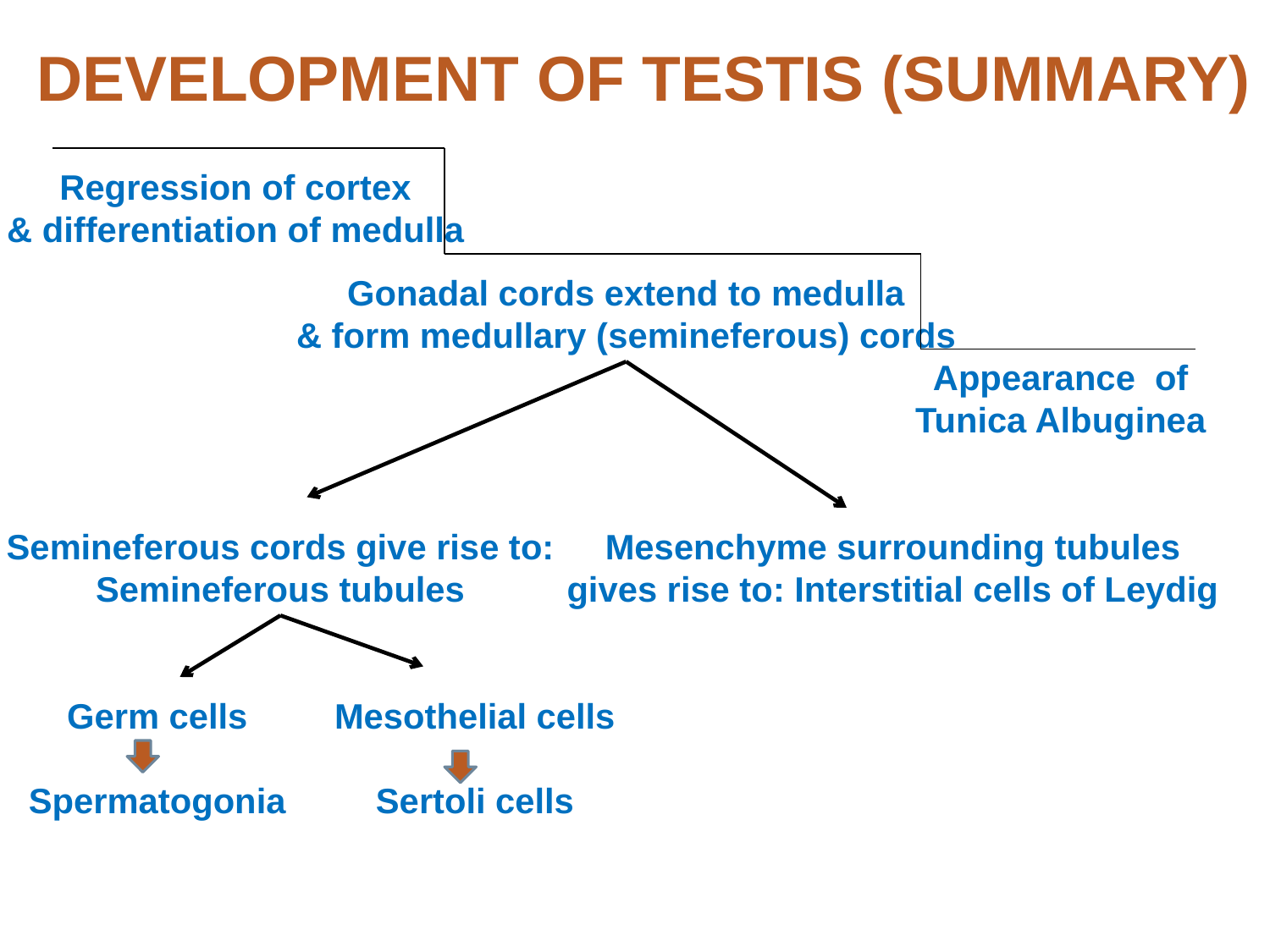

DEVELOPMENT OF TESTIS (SUMMARY)
Regression of cortex
& differentiation of medulla
Gonadal cords extend to medulla
& form medullary (semineferous) cords
Appearance  of
Tunica Albuginea
Semineferous cords give rise to:
Semineferous tubules
Mesenchyme surrounding tubules
gives rise to: Interstitial cells of Leydig
Germ cells

Spermatogonia
Mesothelial cells

Sertoli cells